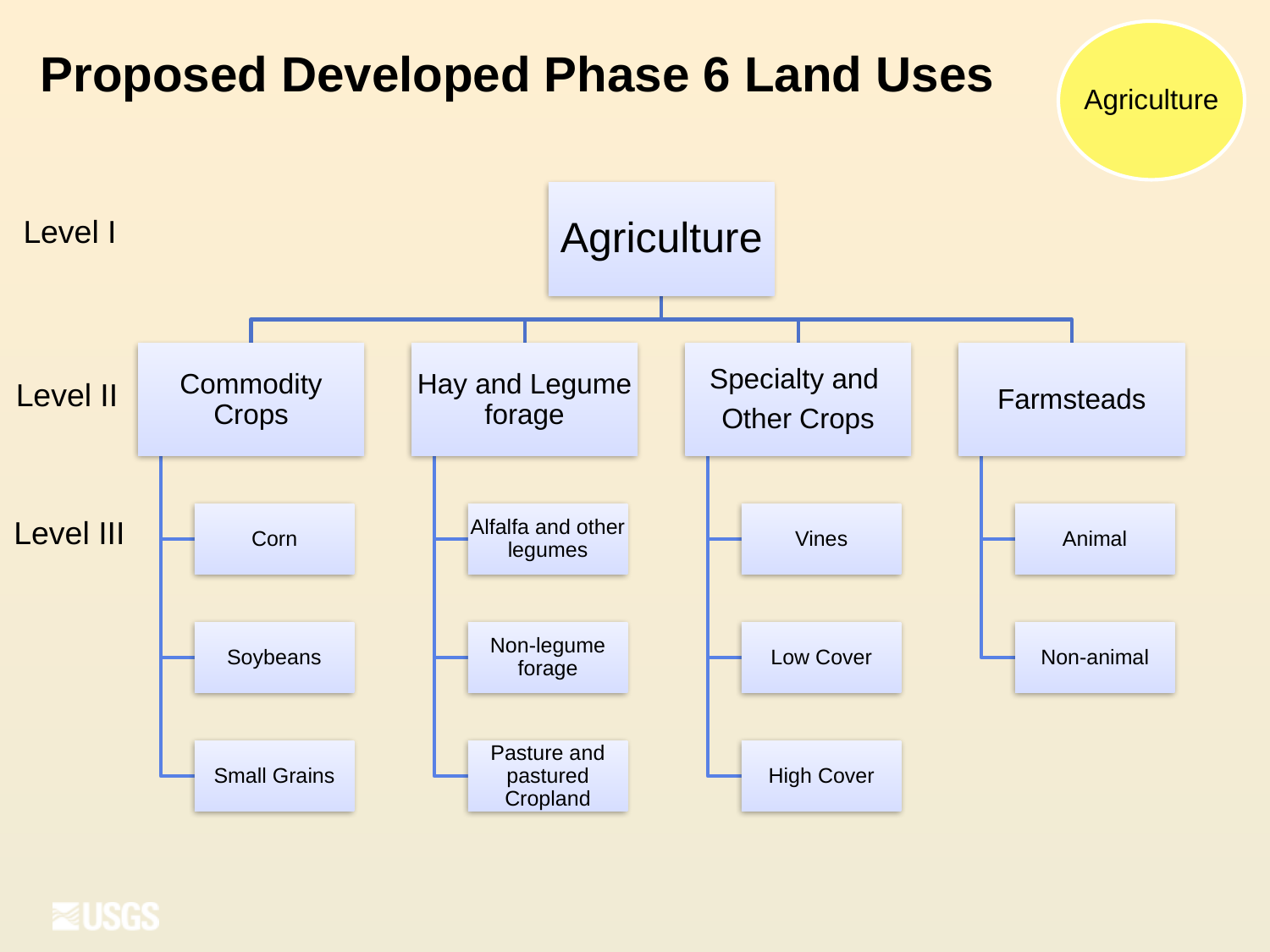

Agriculture
Proposed Developed Phase 6 Land Uses
Agriculture
Commodity Crops
Corn
Soybeans
Small Grains
Hay and Legume forage
Alfalfa and other legumes
Non-legume forage
Pasture and pastured Cropland
Specialty and
Other Crops
Vines
Low Cover
High Cover
Farmsteads
Animal
Non-animal
Level I
Level II
Level III